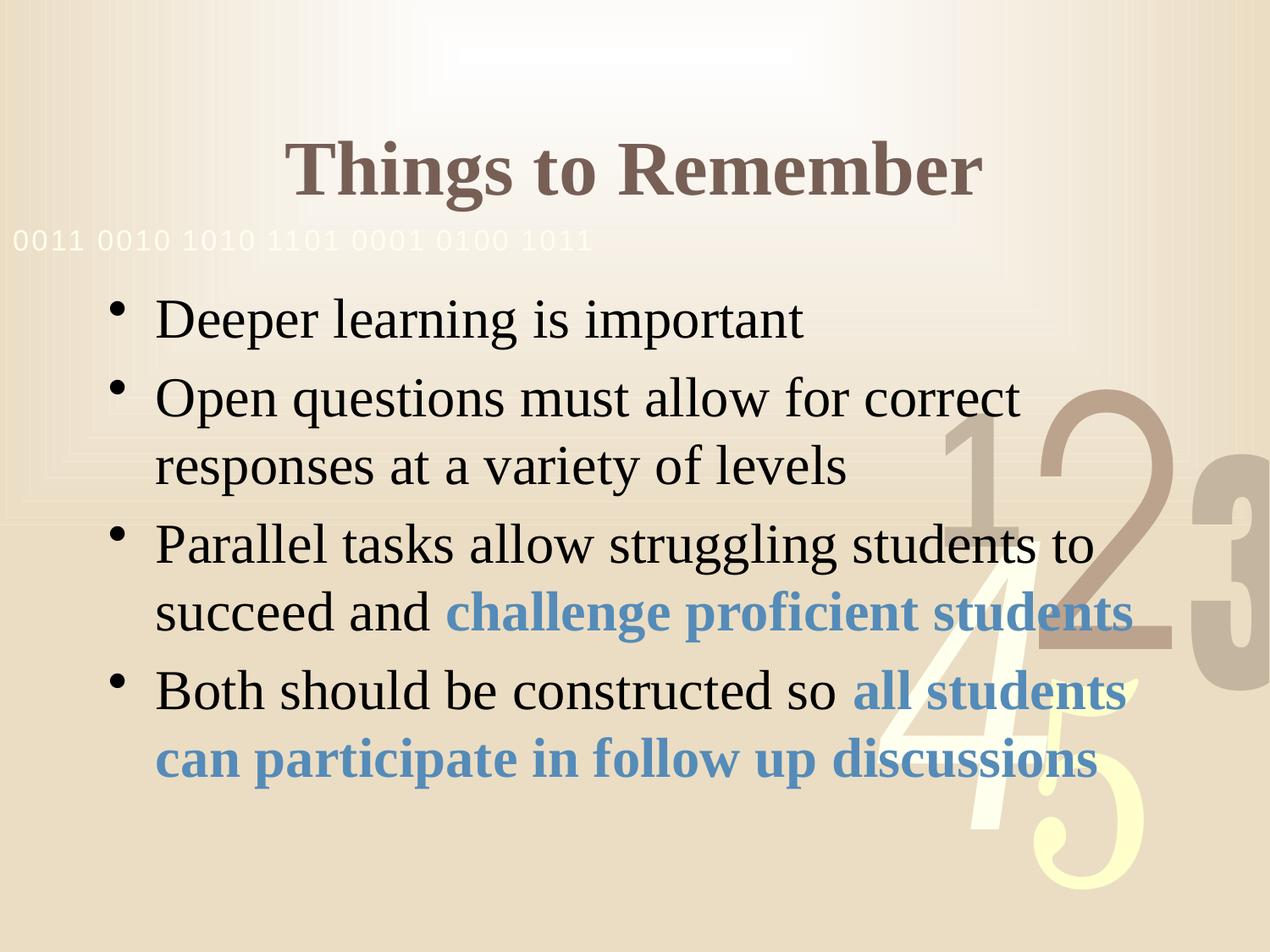

# Things to Remember
Deeper learning is important
Open questions must allow for correct responses at a variety of levels
Parallel tasks allow struggling students to succeed and challenge proficient students
Both should be constructed so all students can participate in follow up discussions